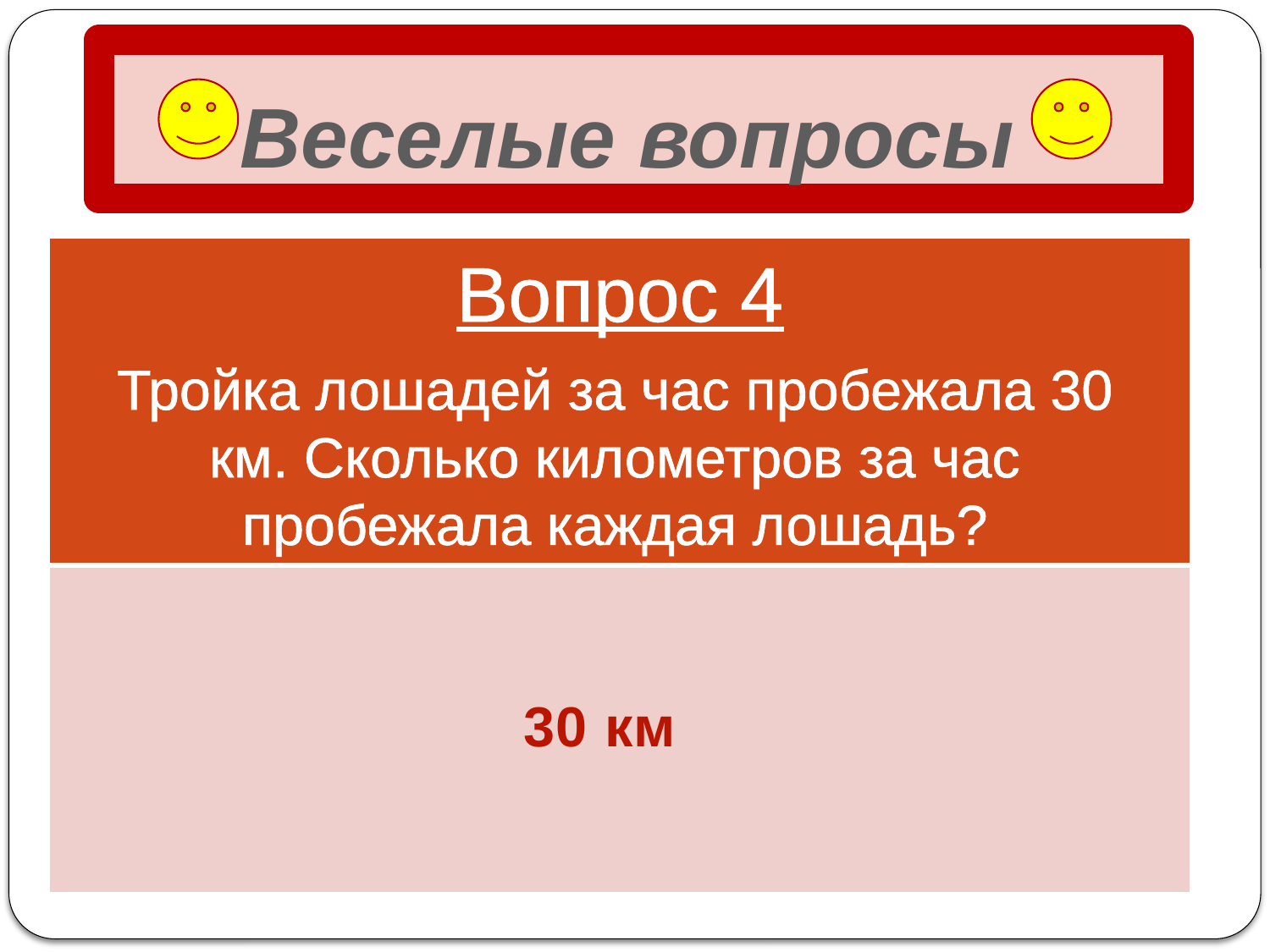

# Веселые вопросы

Вопрос 4
|  |
| --- |
|  |
Тройка лошадей за час пробежала 30 км. Сколько километров за час пробежала каждая лошадь?
30 км